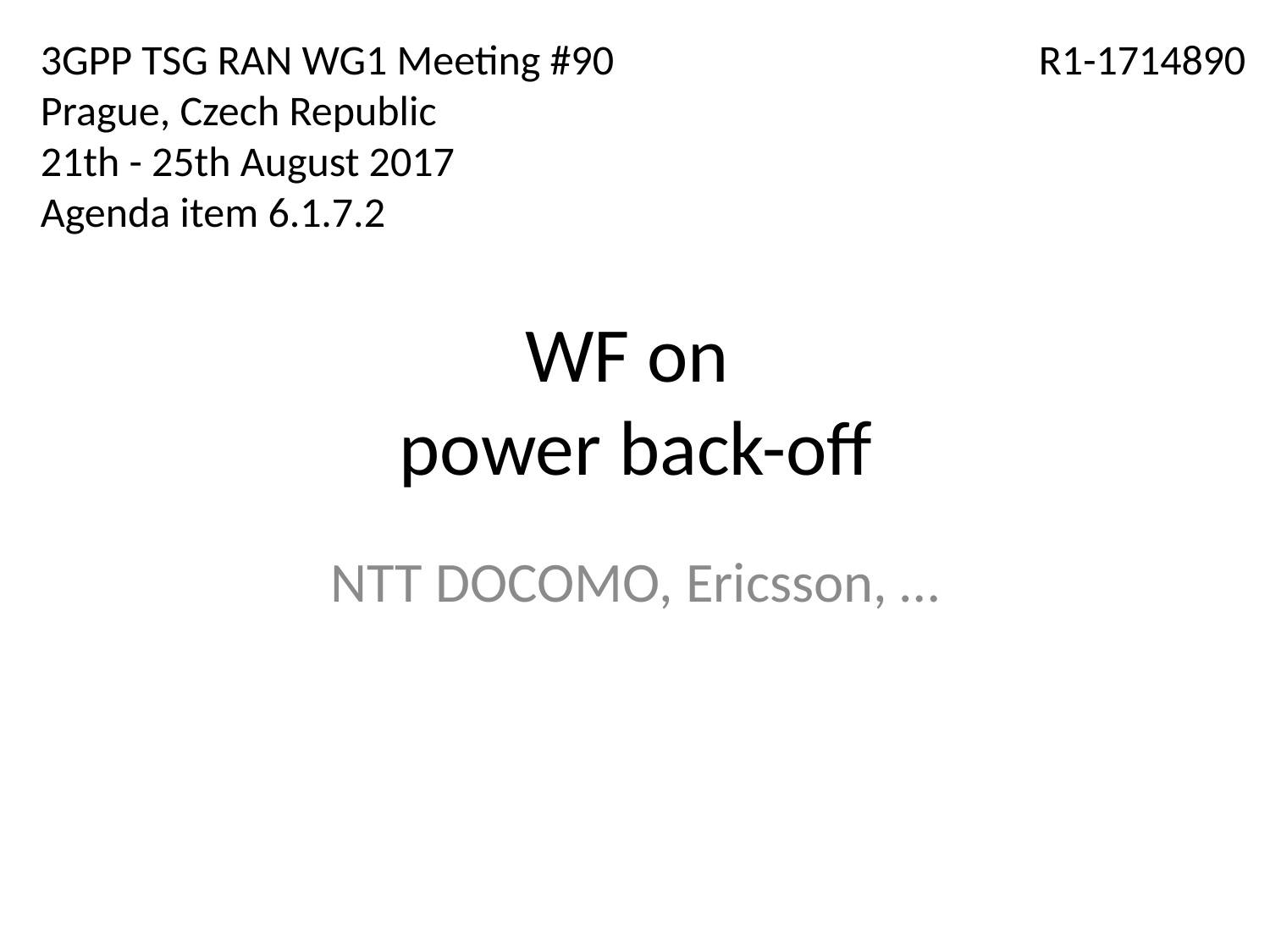

3GPP TSG RAN WG1 Meeting #90
Prague, Czech Republic
21th - 25th August 2017
Agenda item 6.1.7.2
R1-1714890
# WF on power back-off
NTT DOCOMO, Ericsson, …